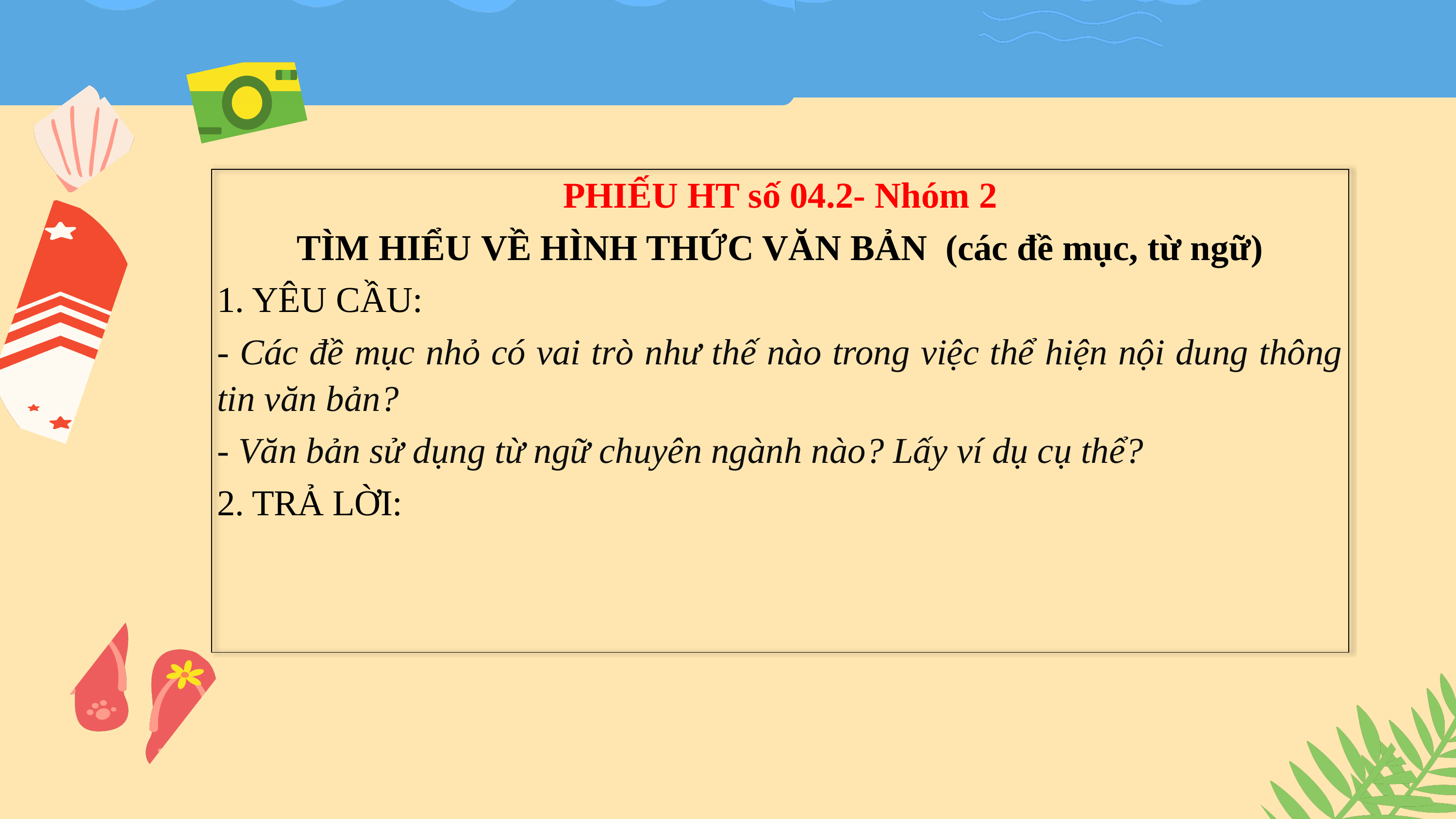

| PHIẾU HT số 04.2- Nhóm 2 TÌM HIỂU VỀ HÌNH THỨC VĂN BẢN (các đề mục, từ ngữ) 1. YÊU CẦU: - Các đề mục nhỏ có vai trò như thế nào trong việc thể hiện nội dung thông tin văn bản? - Văn bản sử dụng từ ngữ chuyên ngành nào? Lấy ví dụ cụ thể? 2. TRẢ LỜI: |
| --- |